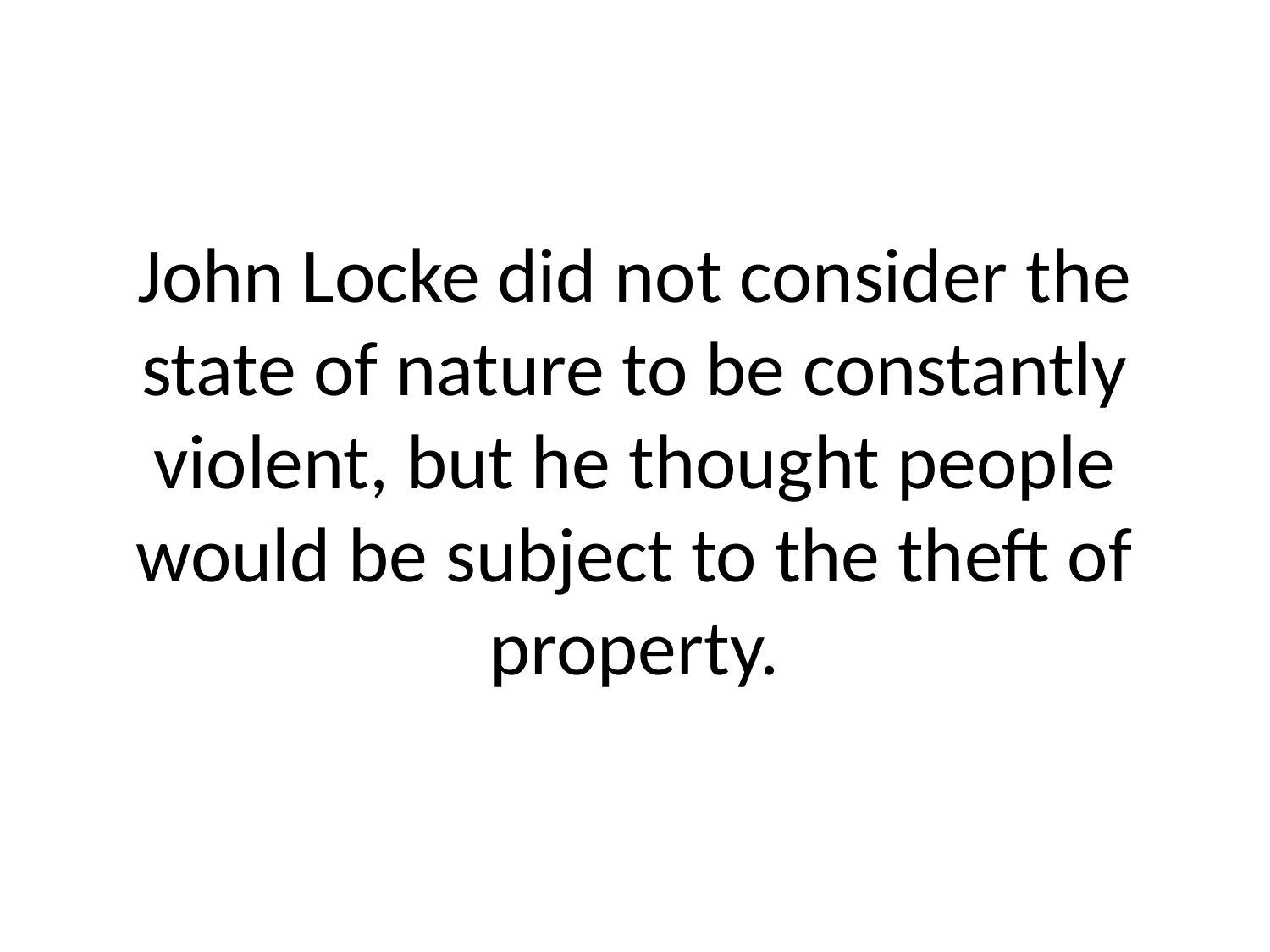

# John Locke did not consider the state of nature to be constantly violent, but he thought people would be subject to the theft of property.